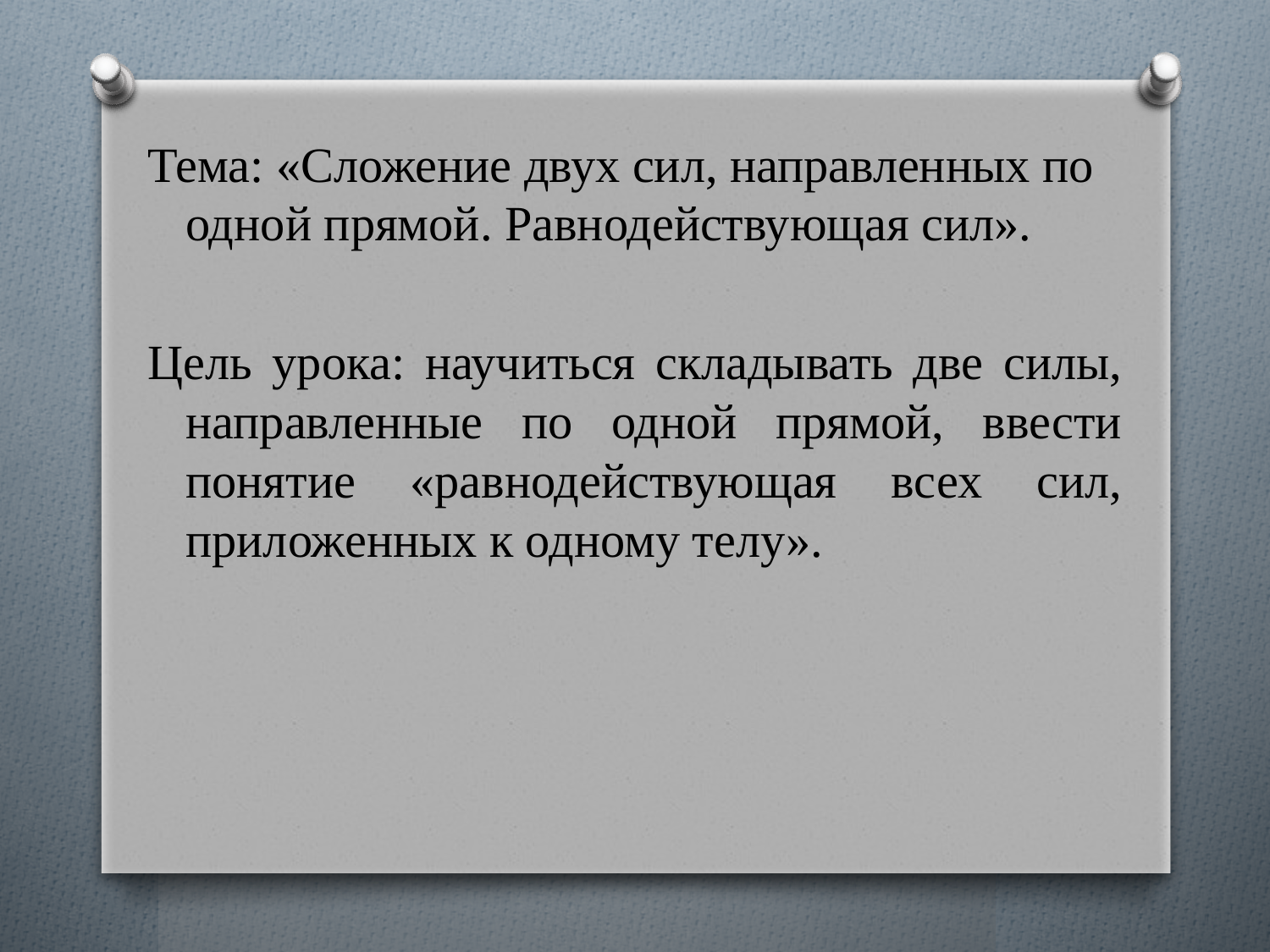

Тема: «Сложение двух сил, направленных по одной прямой. Равнодействующая сил».

Цель урока: научиться складывать две силы, направленные по одной прямой, ввести понятие «равнодействующая всех сил, приложенных к одному телу».